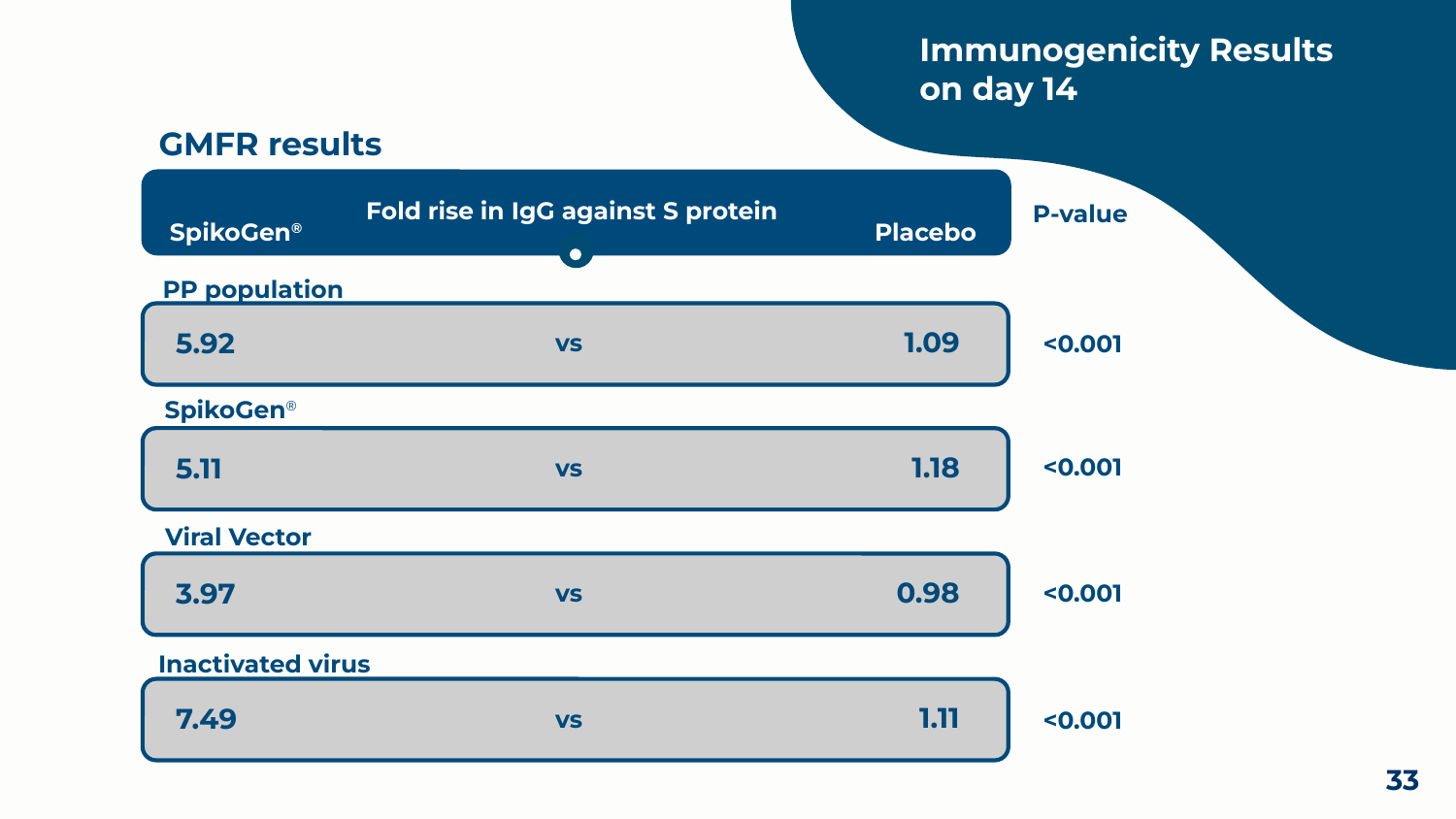

# Immunogenicity Results on day 14
GMFR results

Fold rise in IgG against S protein

P-value
SpikoGen®
Placebo
PP population
<0.001

1.09
5.92
vs
SpikoGen®
<0.001

1.18
5.11
vs
Viral Vector
<0.001

0.98
3.97
vs
Inactivated virus
<0.001

1.11
7.49
vs
33